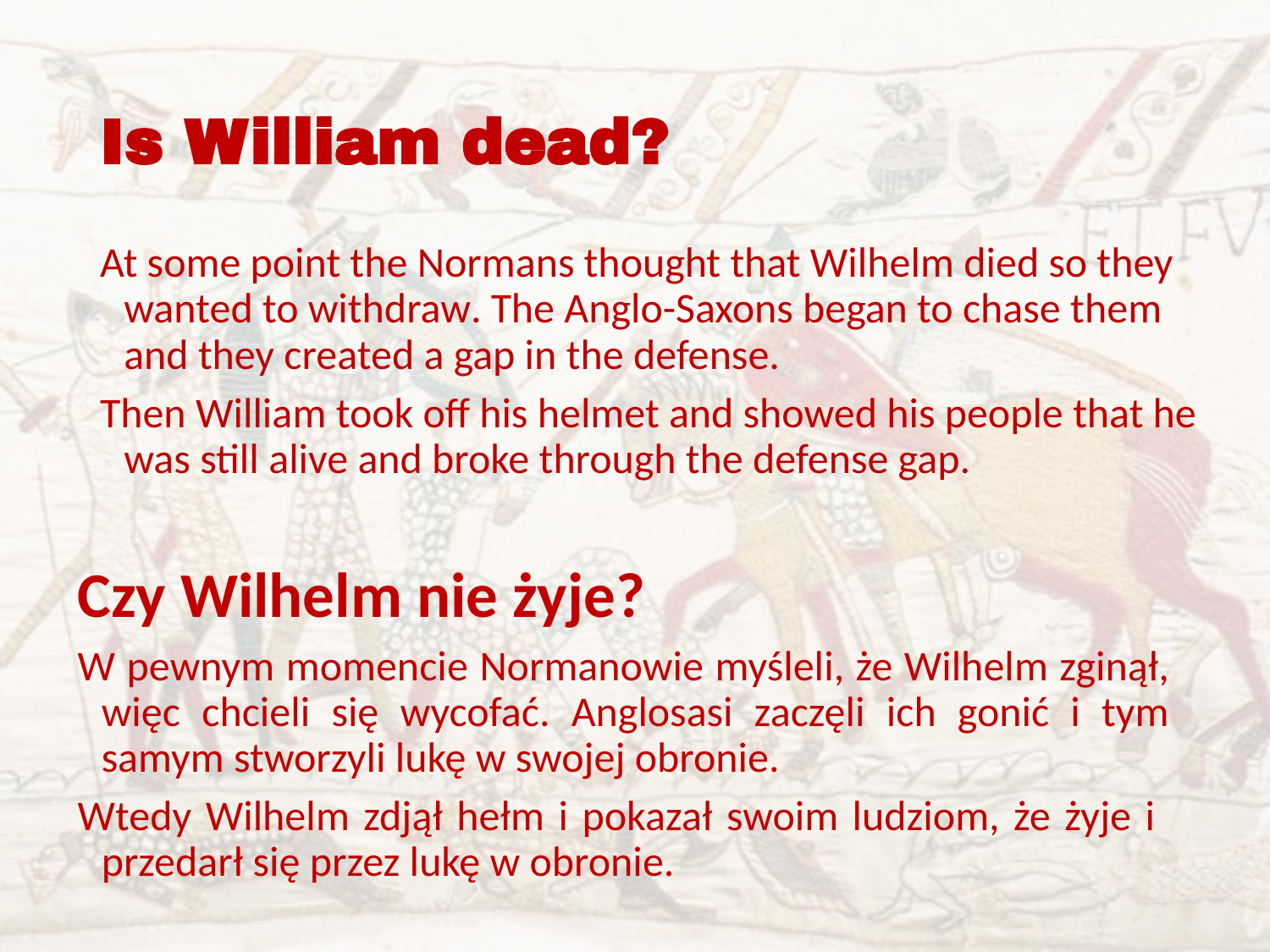

# Is William dead?
At some point the Normans thought that Wilhelm died so they wanted to withdraw. The Anglo-Saxons began to chase them and they created a gap in the defense.
Then William took off his helmet and showed his people that he was still alive and broke through the defense gap.
Czy Wilhelm nie żyje?
W pewnym momencie Normanowie myśleli, że Wilhelm zginął, więc chcieli się wycofać. Anglosasi zaczęli ich gonić i tym samym stworzyli lukę w swojej obronie.
Wtedy Wilhelm zdjął hełm i pokazał swoim ludziom, że żyje i  przedarł się przez lukę w obronie.